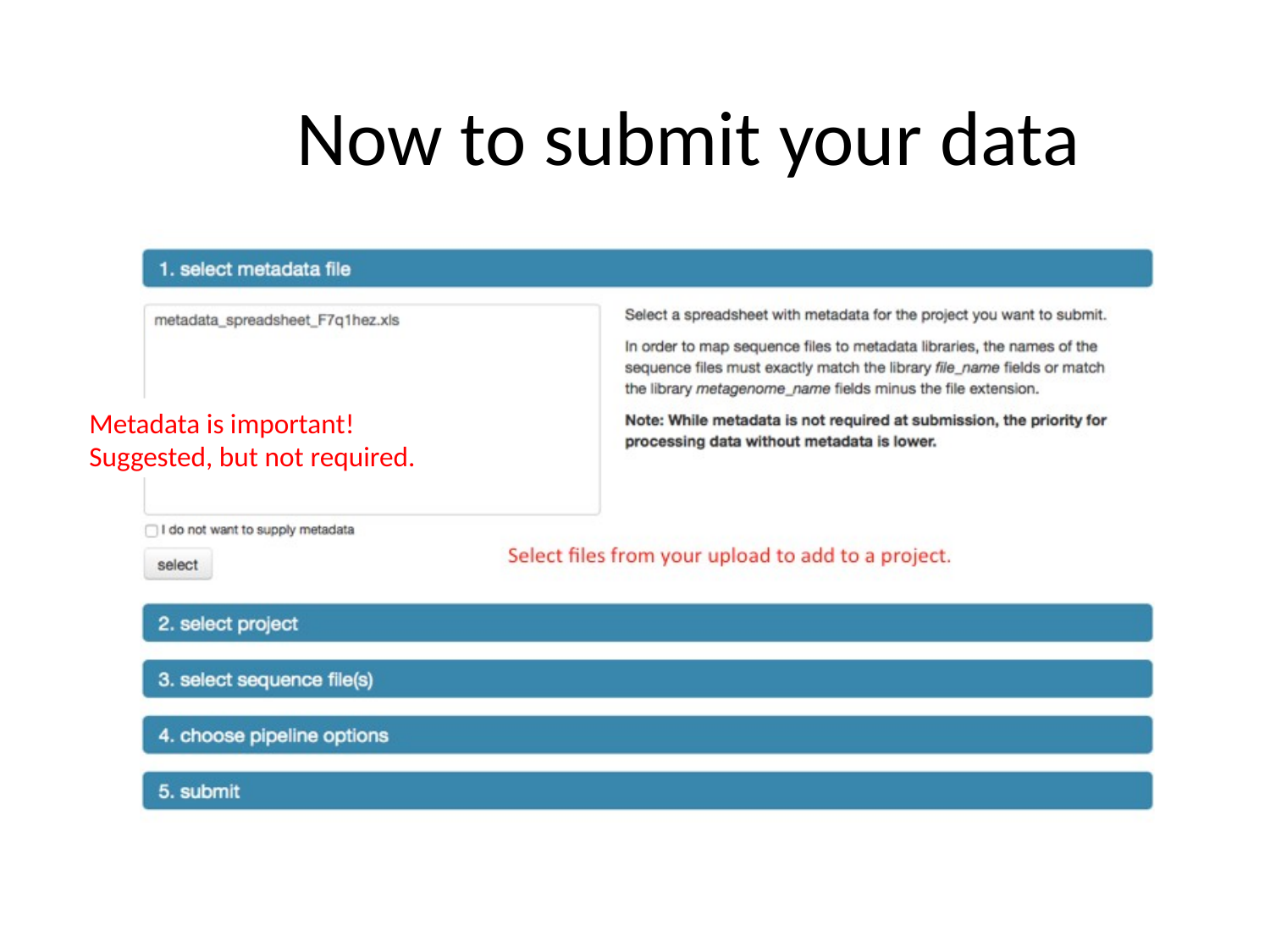

# Now to submit your data

Metadata is important!  Suggested, but not required.